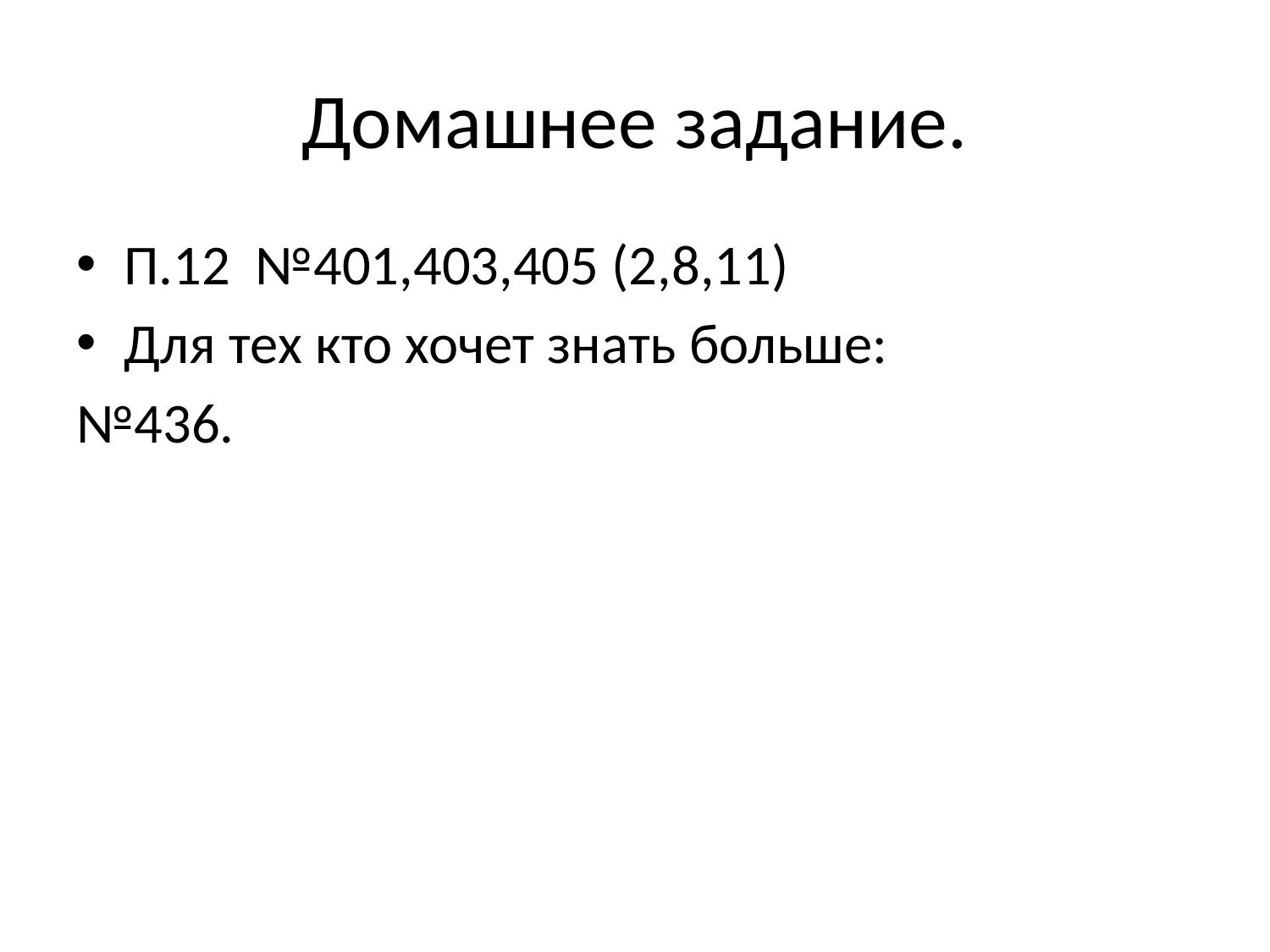

# Домашнее задание.
П.12  №401,403,405 (2,8,11)
Для тех кто хочет знать больше:
№436.